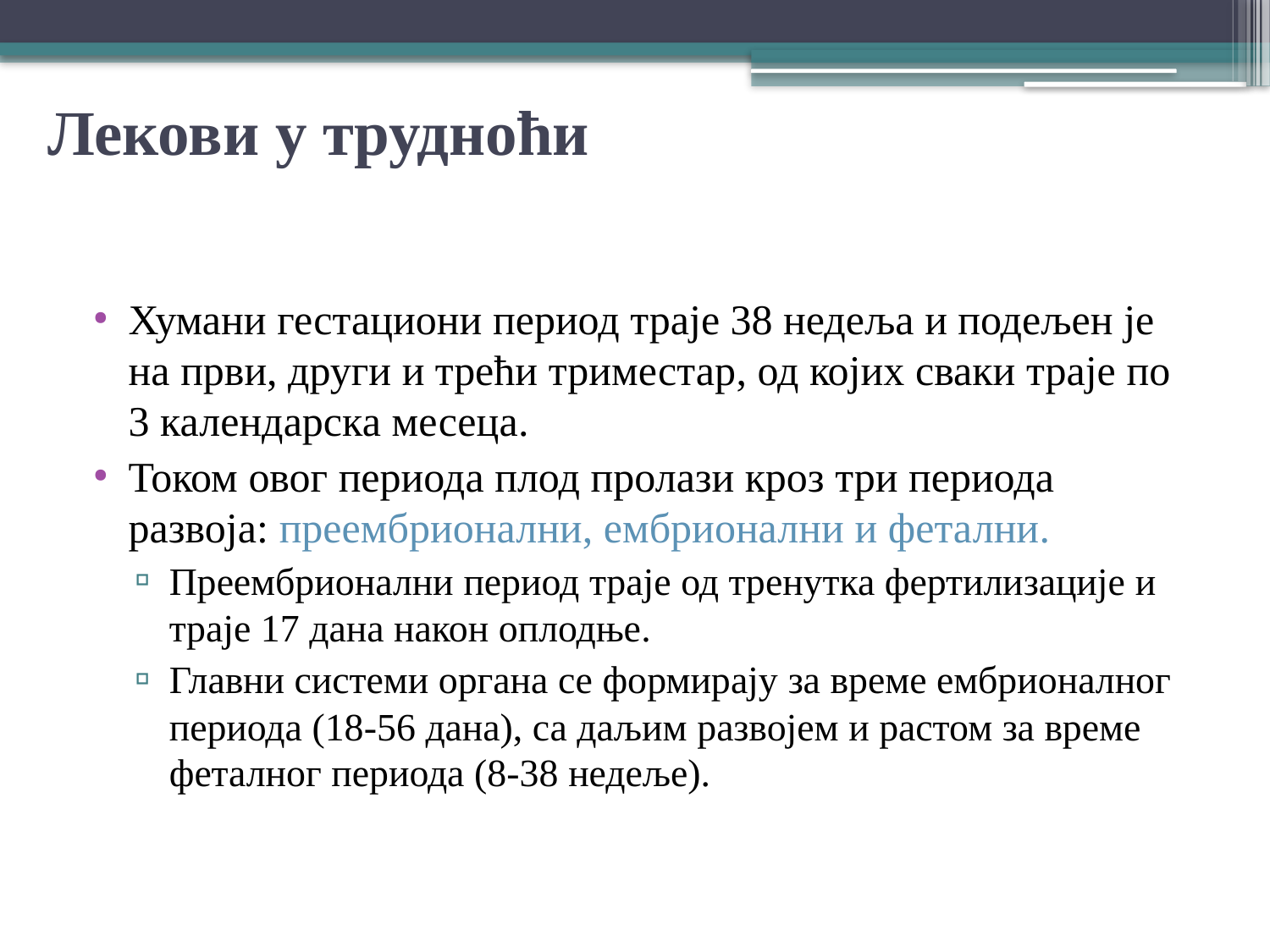

# Лекови у трудноћи
Хумани гестациони период траје 38 недеља и подељен је на први, други и трећи триместар, од којих сваки траје по 3 календарска месеца.
Током овог периода плод пролази кроз три периода развоја: преембрионални, ембрионални и фетални.
Преембрионални период траје од тренутка фертилизације и траје 17 дана након оплодње.
Главни системи органа се формирају за време ембрионалног периода (18-56 дана), са даљим развојем и растом за време феталног периода (8-38 недеље).